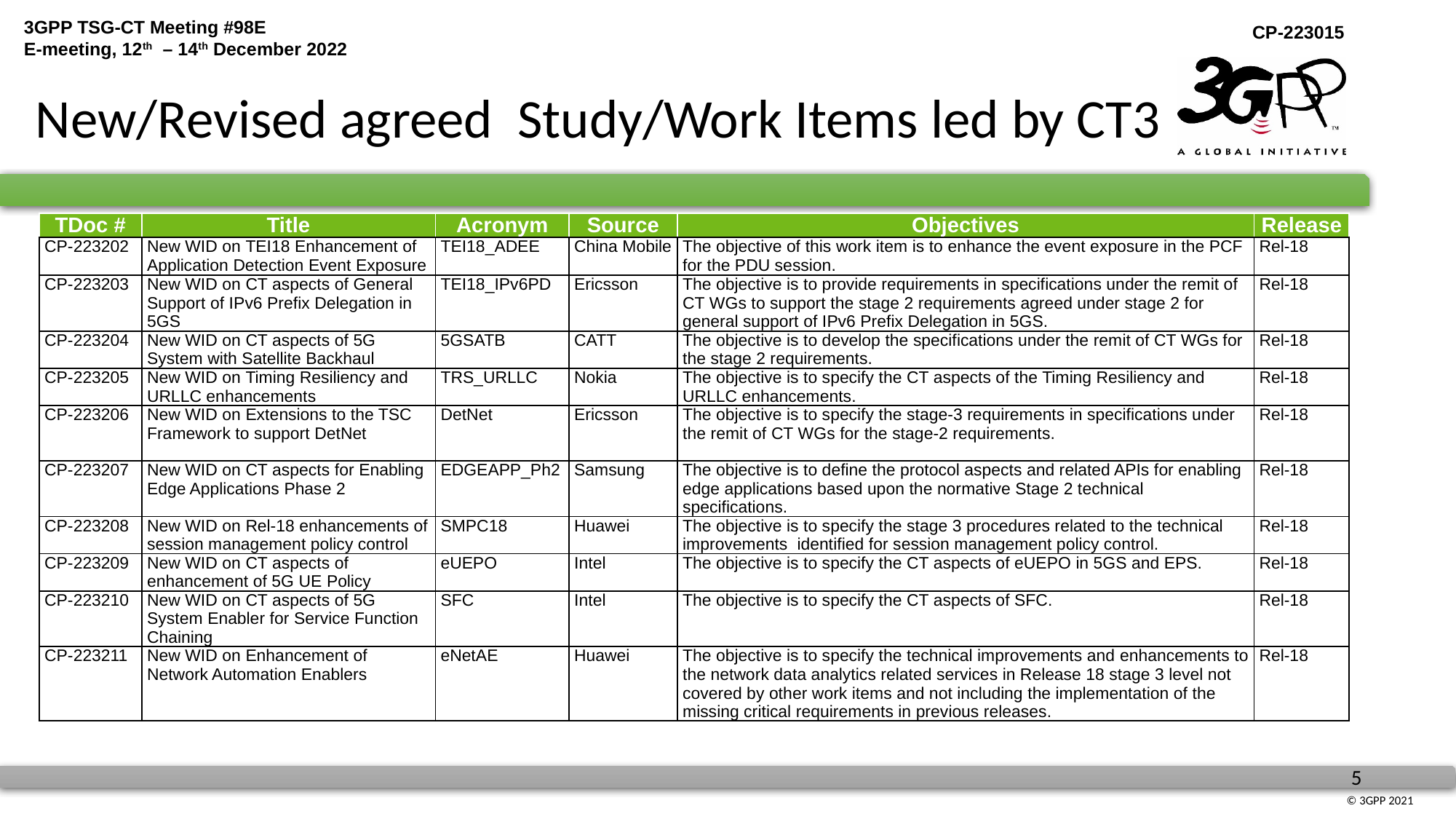

# New/Revised agreed  Study/Work Items led by CT3
| TDoc # | Title | Acronym | Source | Objectives | Release |
| --- | --- | --- | --- | --- | --- |
| CP-223202 | New WID on TEI18 Enhancement of Application Detection Event Exposure | TEI18\_ADEE | China Mobile | The objective of this work item is to enhance the event exposure in the PCF for the PDU session. | Rel-18 |
| CP-223203 | New WID on CT aspects of General Support of IPv6 Prefix Delegation in 5GS | TEI18\_IPv6PD | Ericsson | The objective is to provide requirements in specifications under the remit of CT WGs to support the stage 2 requirements agreed under stage 2 for general support of IPv6 Prefix Delegation in 5GS. | Rel-18 |
| CP-223204 | New WID on CT aspects of 5G System with Satellite Backhaul | 5GSATB | CATT | The objective is to develop the specifications under the remit of CT WGs for the stage 2 requirements. | Rel-18 |
| CP-223205 | New WID on Timing Resiliency and URLLC enhancements | TRS\_URLLC | Nokia | The objective is to specify the CT aspects of the Timing Resiliency and URLLC enhancements. | Rel-18 |
| CP-223206 | New WID on Extensions to the TSC Framework to support DetNet | DetNet | Ericsson | The objective is to specify the stage-3 requirements in specifications under the remit of CT WGs for the stage-2 requirements. | Rel-18 |
| CP-223207 | New WID on CT aspects for Enabling Edge Applications Phase 2 | EDGEAPP\_Ph2 | Samsung | The objective is to define the protocol aspects and related APIs for enabling edge applications based upon the normative Stage 2 technical specifications. | Rel-18 |
| CP-223208 | New WID on Rel-18 enhancements of session management policy control | SMPC18 | Huawei | The objective is to specify the stage 3 procedures related to the technical improvements identified for session management policy control. | Rel-18 |
| CP-223209 | New WID on CT aspects of enhancement of 5G UE Policy | eUEPO | Intel | The objective is to specify the CT aspects of eUEPO in 5GS and EPS. | Rel-18 |
| CP-223210 | New WID on CT aspects of 5G System Enabler for Service Function Chaining | SFC | Intel | The objective is to specify the CT aspects of SFC. | Rel-18 |
| CP-223211 | New WID on Enhancement of Network Automation Enablers | eNetAE | Huawei | The objective is to specify the technical improvements and enhancements to the network data analytics related services in Release 18 stage 3 level not covered by other work items and not including the implementation of the missing critical requirements in previous releases. | Rel-18 |